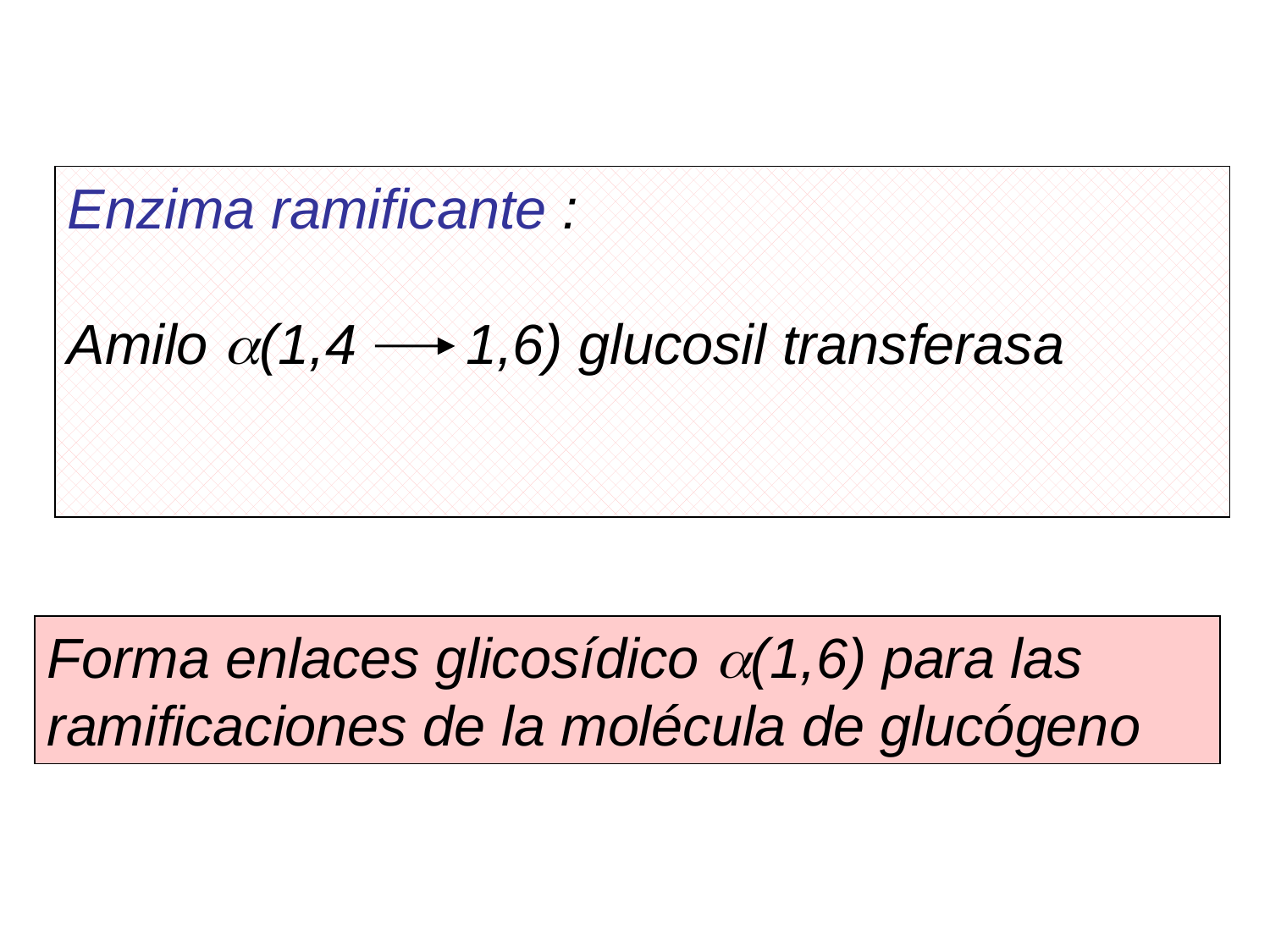

Enzima ramificante :

Amilo α(1,4       1,6) glucosil transferasa

Forma enlaces glicosídico α(1,6) para las ramificaciones de la molécula de glucógeno